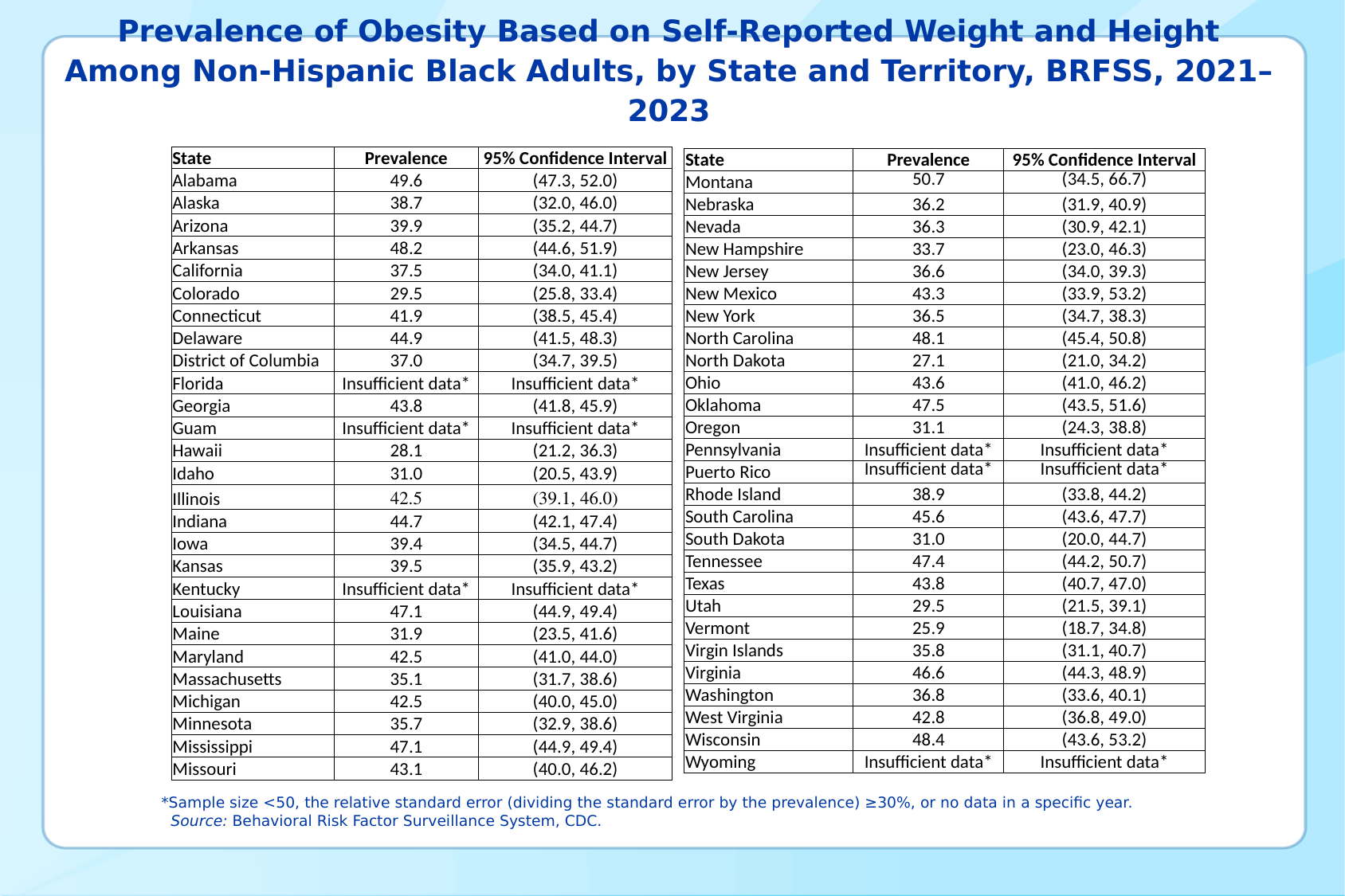

# Prevalence of Obesity Based on Self-Reported Weight and Height Among Non-Hispanic Black Adults, by State and Territory, BRFSS, 2021–2023
| State | Prevalence | 95% Confidence Interval |
| --- | --- | --- |
| Alabama | 49.6 | (47.3, 52.0) |
| Alaska | 38.7 | (32.0, 46.0) |
| Arizona | 39.9 | (35.2, 44.7) |
| Arkansas | 48.2 | (44.6, 51.9) |
| California | 37.5 | (34.0, 41.1) |
| Colorado | 29.5 | (25.8, 33.4) |
| Connecticut | 41.9 | (38.5, 45.4) |
| Delaware | 44.9 | (41.5, 48.3) |
| District of Columbia | 37.0 | (34.7, 39.5) |
| Florida | Insufficient data\* | Insufficient data\* |
| Georgia | 43.8 | (41.8, 45.9) |
| Guam | Insufficient data\* | Insufficient data\* |
| Hawaii | 28.1 | (21.2, 36.3) |
| Idaho | 31.0 | (20.5, 43.9) |
| Illinois | 42.5 | (39.1, 46.0) |
| Indiana | 44.7 | (42.1, 47.4) |
| Iowa | 39.4 | (34.5, 44.7) |
| Kansas | 39.5 | (35.9, 43.2) |
| Kentucky | Insufficient data\* | Insufficient data\* |
| Louisiana | 47.1 | (44.9, 49.4) |
| Maine | 31.9 | (23.5, 41.6) |
| Maryland | 42.5 | (41.0, 44.0) |
| Massachusetts | 35.1 | (31.7, 38.6) |
| Michigan | 42.5 | (40.0, 45.0) |
| Minnesota | 35.7 | (32.9, 38.6) |
| Mississippi | 47.1 | (44.9, 49.4) |
| Missouri | 43.1 | (40.0, 46.2) |
| State | Prevalence | 95% Confidence Interval |
| --- | --- | --- |
| Montana | 50.7 | (34.5, 66.7) |
| Nebraska | 36.2 | (31.9, 40.9) |
| Nevada | 36.3 | (30.9, 42.1) |
| New Hampshire | 33.7 | (23.0, 46.3) |
| New Jersey | 36.6 | (34.0, 39.3) |
| New Mexico | 43.3 | (33.9, 53.2) |
| New York | 36.5 | (34.7, 38.3) |
| North Carolina | 48.1 | (45.4, 50.8) |
| North Dakota | 27.1 | (21.0, 34.2) |
| Ohio | 43.6 | (41.0, 46.2) |
| Oklahoma | 47.5 | (43.5, 51.6) |
| Oregon | 31.1 | (24.3, 38.8) |
| Pennsylvania | Insufficient data\* | Insufficient data\* |
| Puerto Rico | Insufficient data\* | Insufficient data\* |
| Rhode Island | 38.9 | (33.8, 44.2) |
| South Carolina | 45.6 | (43.6, 47.7) |
| South Dakota | 31.0 | (20.0, 44.7) |
| Tennessee | 47.4 | (44.2, 50.7) |
| Texas | 43.8 | (40.7, 47.0) |
| Utah | 29.5 | (21.5, 39.1) |
| Vermont | 25.9 | (18.7, 34.8) |
| Virgin Islands | 35.8 | (31.1, 40.7) |
| Virginia | 46.6 | (44.3, 48.9) |
| Washington | 36.8 | (33.6, 40.1) |
| West Virginia | 42.8 | (36.8, 49.0) |
| Wisconsin | 48.4 | (43.6, 53.2) |
| Wyoming | Insufficient data\* | Insufficient data\* |

*Sample size <50, the relative standard error (dividing the standard error by the prevalence) ≥30%, or no data in a specific year.
  Source: Behavioral Risk Factor Surveillance System, CDC.